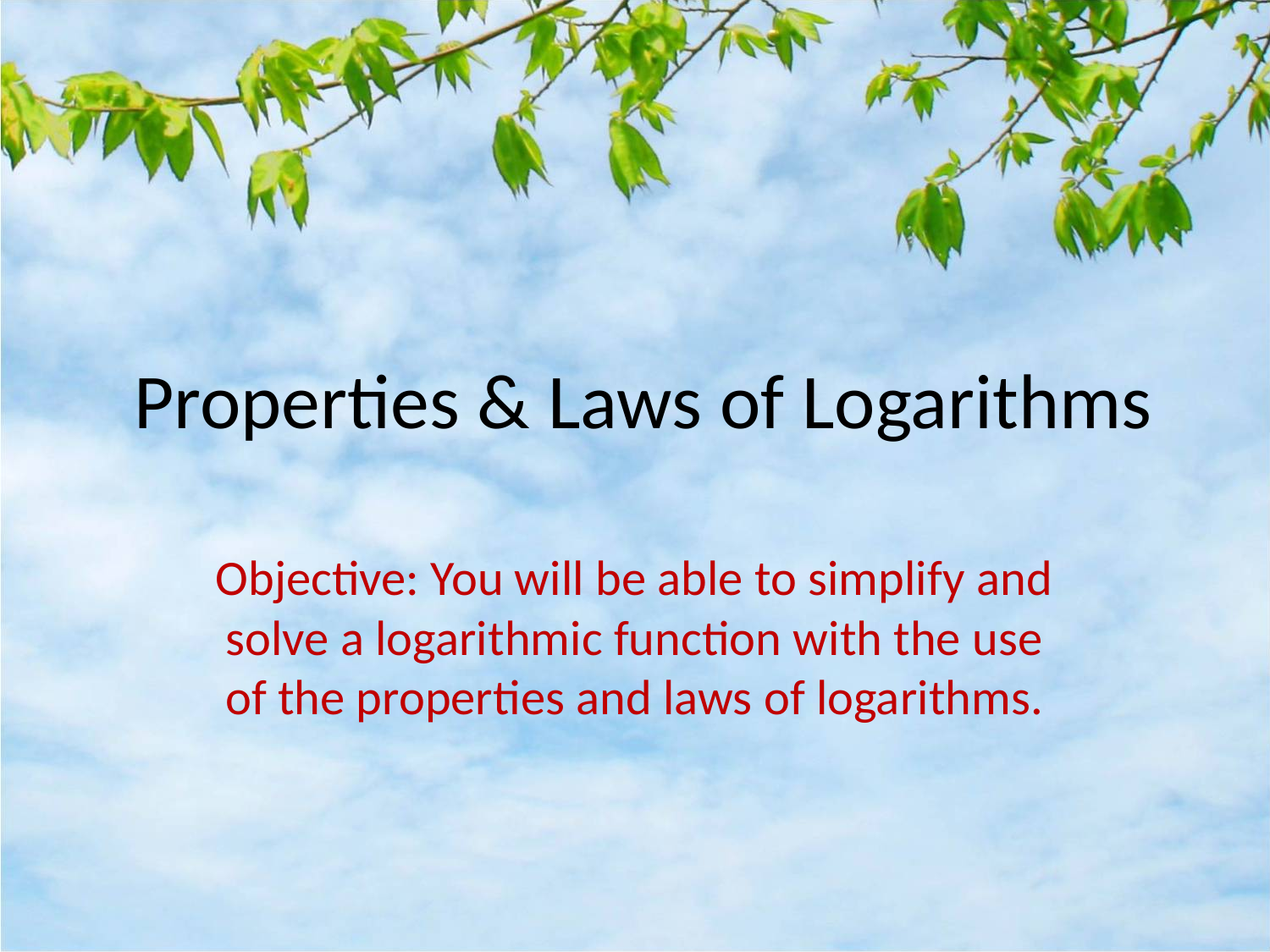

# Properties & Laws of Logarithms
Objective: You will be able to simplify and solve a logarithmic function with the use of the properties and laws of logarithms.